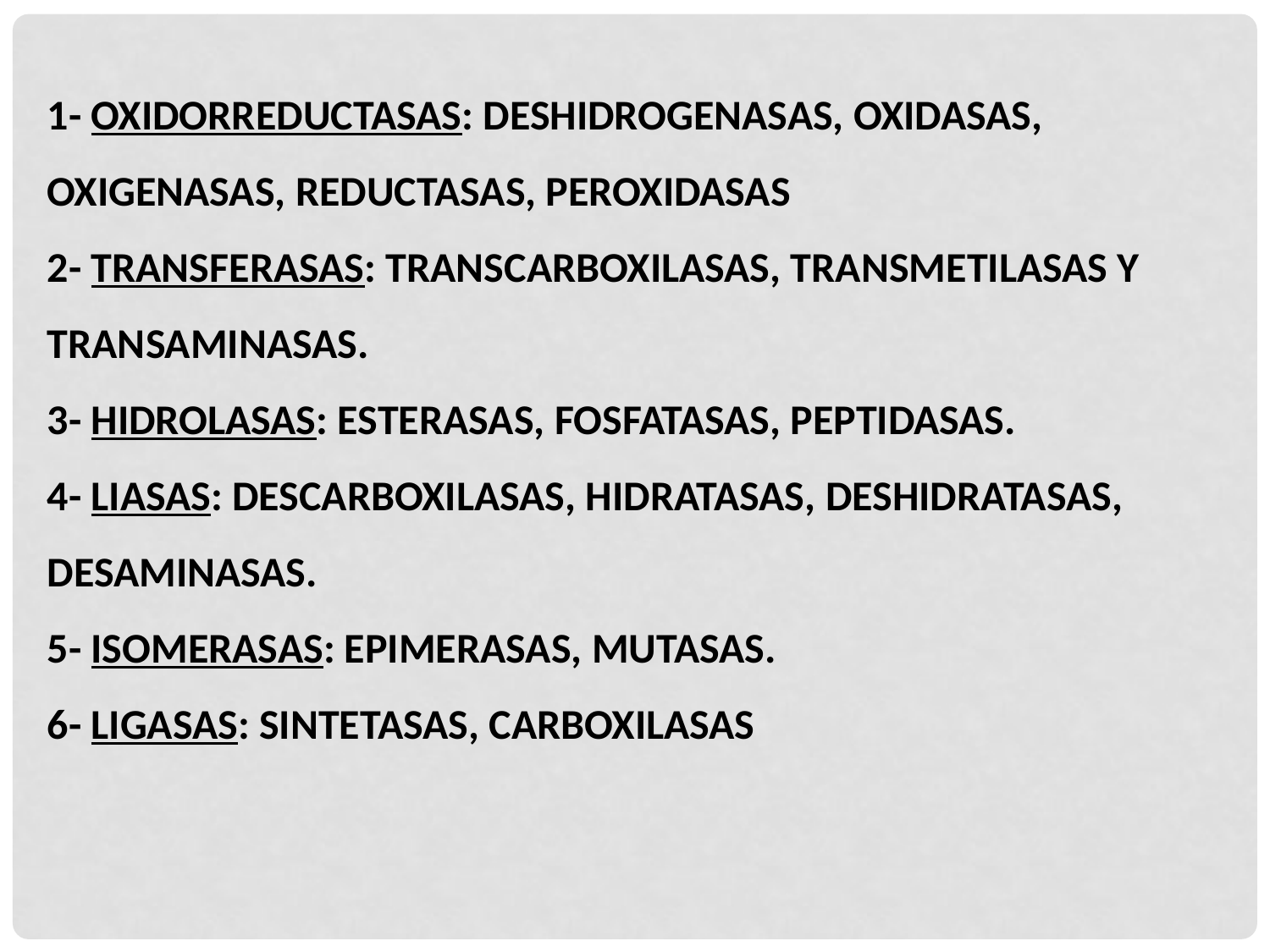

1- OXIDORREDUCTASAS: DESHIDROGENASAS, OXIDASAS, OXIGENASAS, REDUCTASAS, PEROXIDASAS
2- TRANSFERASAS: TRANSCARBOXILASAS, TRANSMETILASAS Y TRANSAMINASAS.
3- HIDROLASAS: ESTERASAS, FOSFATASAS, PEPTIDASAS.
4- LIASAS: DESCARBOXILASAS, HIDRATASAS, DESHIDRATASAS, DESAMINASAS.
5- ISOMERASAS: EPIMERASAS, MUTASAS.
6- LIGASAS: SINTETASAS, CARBOXILASAS